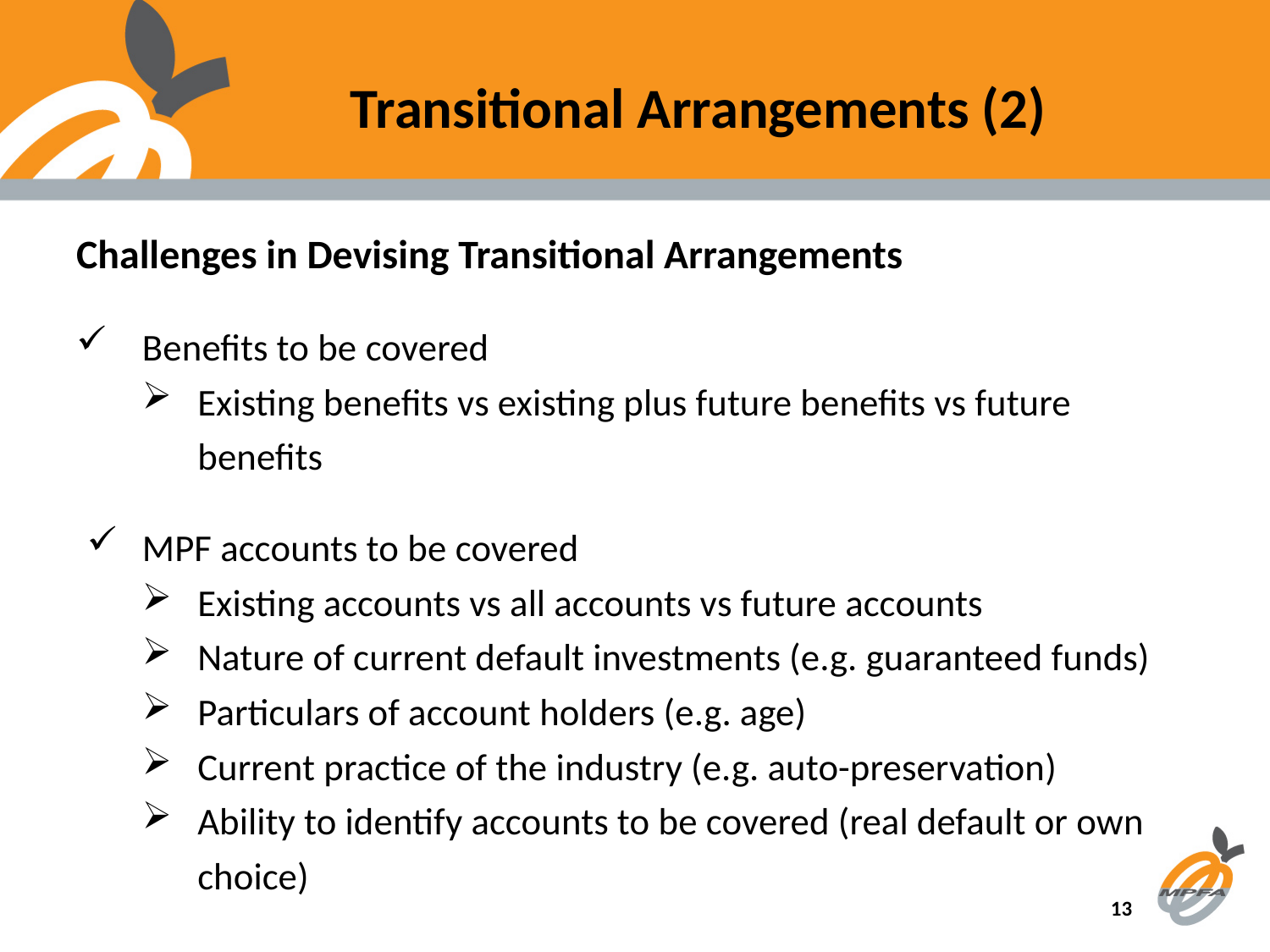

# Transitional Arrangements (2)
Challenges in Devising Transitional Arrangements

Benefits to be covered
Existing benefits vs existing plus future benefits vs future benefits

MPF accounts to be covered
Existing accounts vs all accounts vs future accounts
Nature of current default investments (e.g. guaranteed funds)
Particulars of account holders (e.g. age)
Current practice of the industry (e.g. auto-preservation)
Ability to identify accounts to be covered (real default or own choice)

     13